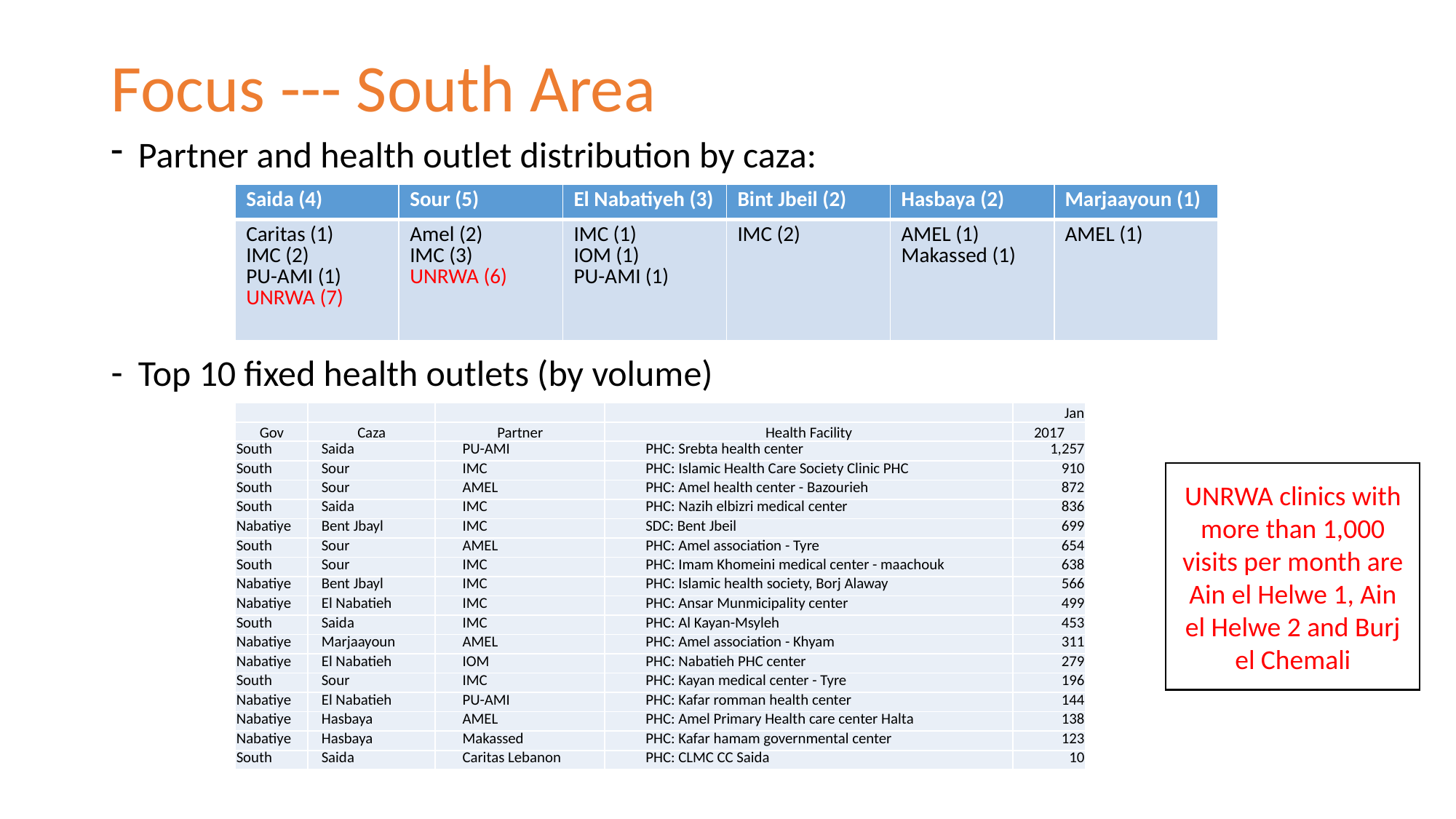

# Focus --- South Area
Partner and health outlet distribution by caza:

Top 10 fixed health outlets (by volume)

| Saida (4) | Sour (5) | El Nabatiyeh (3) | Bint Jbeil (2) | Hasbaya (2) | Marjaayoun (1) |
| --- | --- | --- | --- | --- | --- |
| Caritas (1) IMC (2) PU-AMI (1) UNRWA (7) | Amel (2) IMC (3) UNRWA (6) | IMC (1) IOM (1) PU-AMI (1) | IMC (2) | AMEL (1) Makassed (1) | AMEL (1) |
|  |  |  |  | Jan |
| --- | --- | --- | --- | --- |
| Gov | Caza | Partner | Health Facility | 2017 |
| South | Saida | PU-AMI | PHC: Srebta health center | 1,257 |
| South | Sour | IMC | PHC: Islamic Health Care Society Clinic PHC | 910 |
| South | Sour | AMEL | PHC: Amel health center - Bazourieh | 872 |
| South | Saida | IMC | PHC: Nazih elbizri medical center | 836 |
| Nabatiye | Bent Jbayl | IMC | SDC: Bent Jbeil | 699 |
| South | Sour | AMEL | PHC: Amel association - Tyre | 654 |
| South | Sour | IMC | PHC: Imam Khomeini medical center - maachouk | 638 |
| Nabatiye | Bent Jbayl | IMC | PHC: Islamic health society, Borj Alaway | 566 |
| Nabatiye | El Nabatieh | IMC | PHC: Ansar Munmicipality center | 499 |
| South | Saida | IMC | PHC: Al Kayan-Msyleh | 453 |
| Nabatiye | Marjaayoun | AMEL | PHC: Amel association - Khyam | 311 |
| Nabatiye | El Nabatieh | IOM | PHC: Nabatieh PHC center | 279 |
| South | Sour | IMC | PHC: Kayan medical center - Tyre | 196 |
| Nabatiye | El Nabatieh | PU-AMI | PHC: Kafar romman health center | 144 |
| Nabatiye | Hasbaya | AMEL | PHC: Amel Primary Health care center Halta | 138 |
| Nabatiye | Hasbaya | Makassed | PHC: Kafar hamam governmental center | 123 |
| South | Saida | Caritas Lebanon | PHC: CLMC CC Saida | 10 |
UNRWA clinics with more than 1,000 visits per month are Ain el Helwe 1, Ain el Helwe 2 and Burj el Chemali